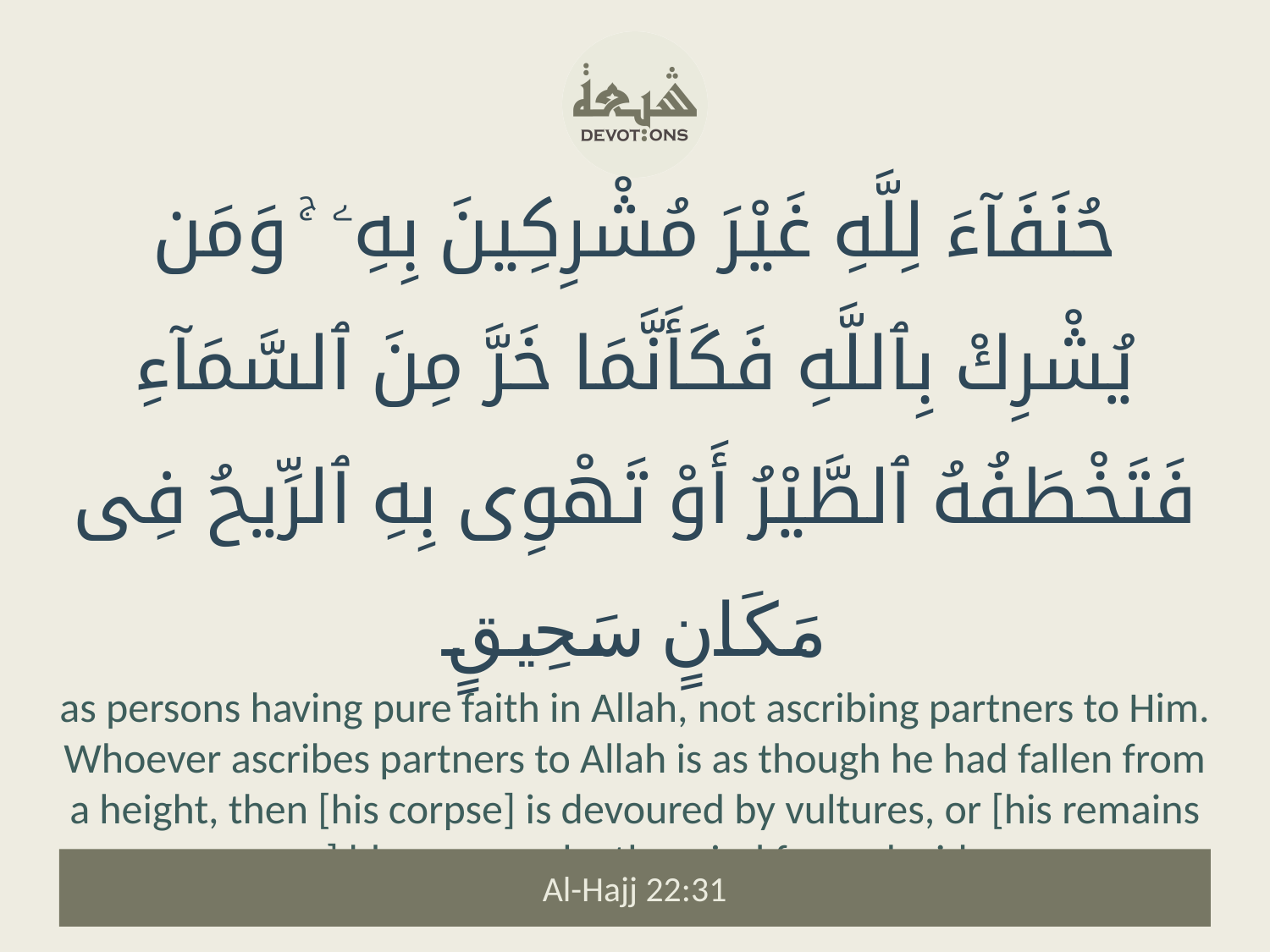

حُنَفَآءَ لِلَّهِ غَيْرَ مُشْرِكِينَ بِهِۦ ۚ وَمَن يُشْرِكْ بِٱللَّهِ فَكَأَنَّمَا خَرَّ مِنَ ٱلسَّمَآءِ فَتَخْطَفُهُ ٱلطَّيْرُ أَوْ تَهْوِى بِهِ ٱلرِّيحُ فِى مَكَانٍ سَحِيقٍ
as persons having pure faith in Allah, not ascribing partners to Him. Whoever ascribes partners to Allah is as though he had fallen from a height, then [his corpse] is devoured by vultures, or [his remains are] blown away by the wind far and wide.
Al-Hajj 22:31